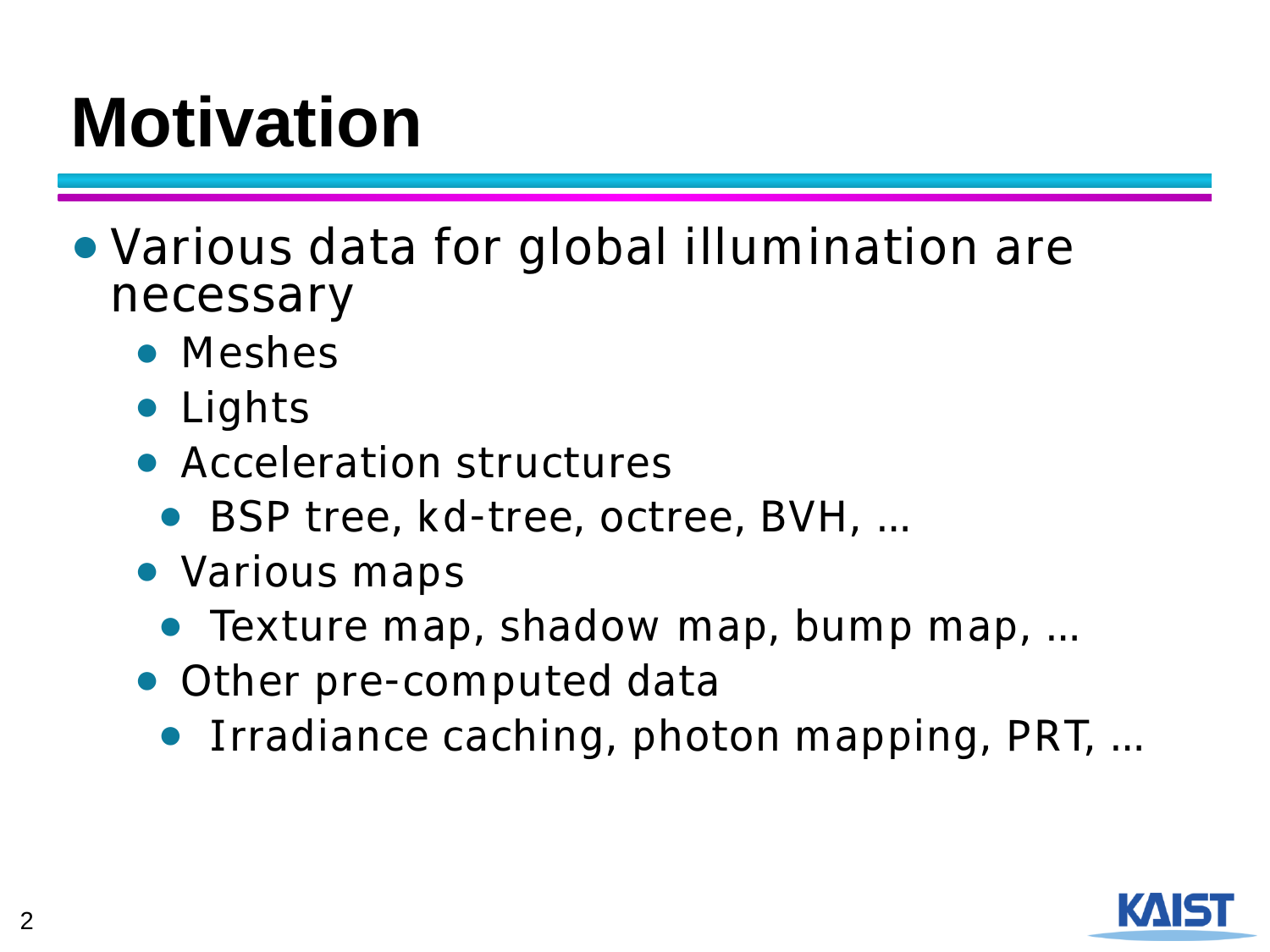

# Motivation
Various data for global illumination are necessary
Meshes
Lights
Acceleration structures
 BSP tree, kd-tree, octree, BVH, …
Various maps
 Texture map, shadow map, bump map, …
Other pre-computed data
 Irradiance caching, photon mapping, PRT, …